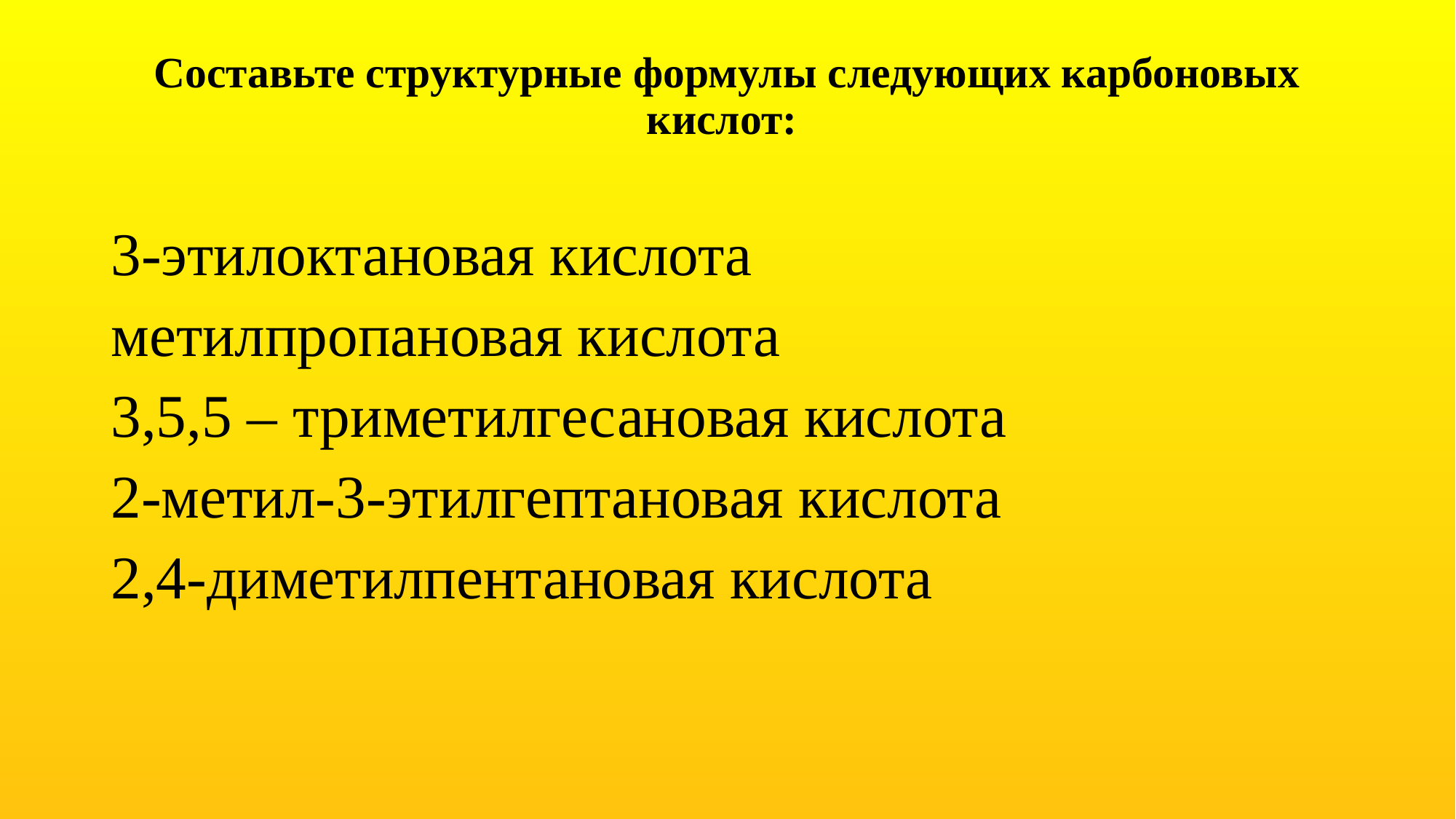

# Составьте структурные формулы следующих карбоновых кислот:
3-этилоктановая кислота
метилпропановая кислота
3,5,5 – триметилгесановая кислота
2-метил-3-этилгептановая кислота
2,4-диметилпентановая кислота